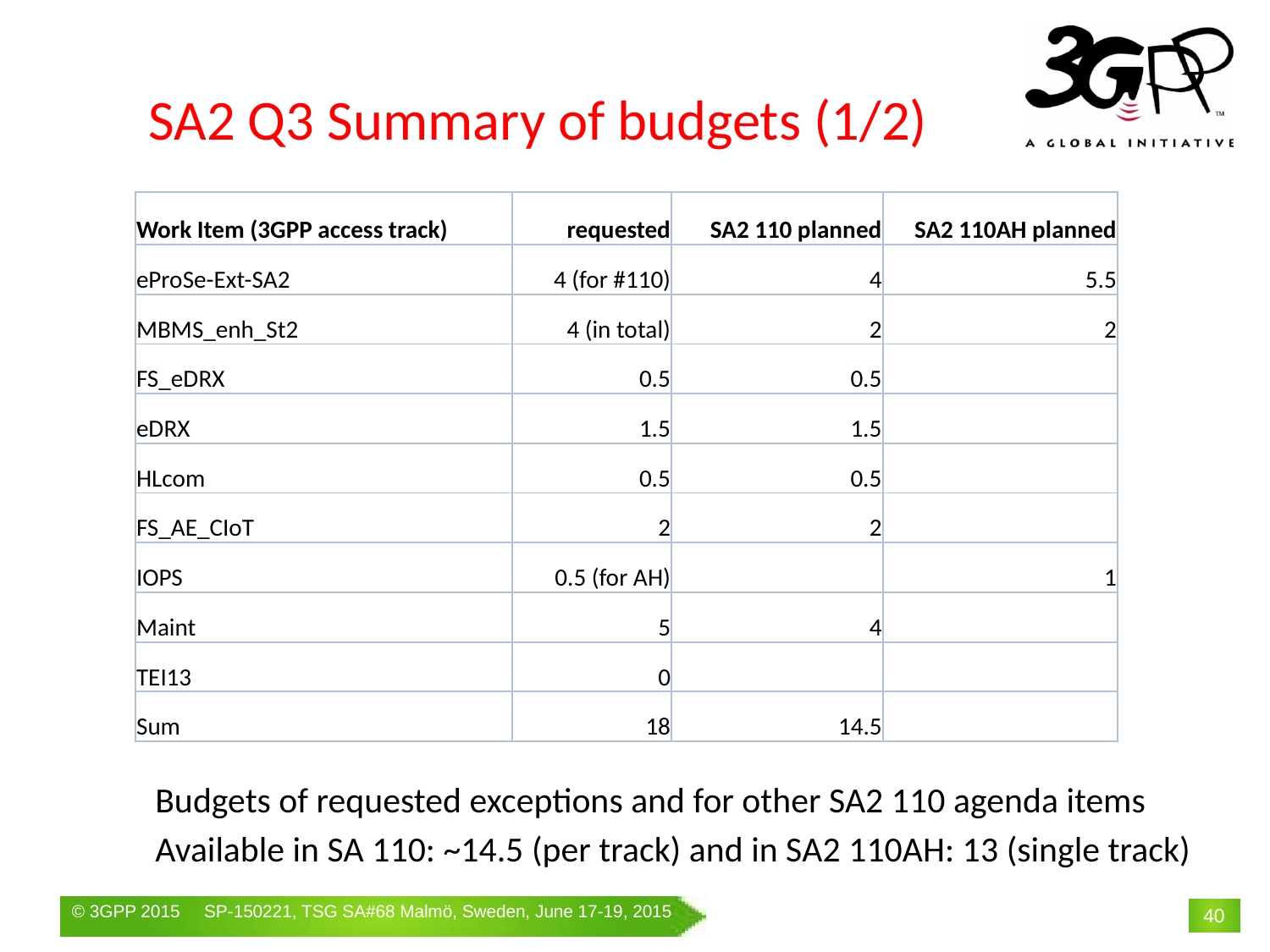

# SA2 Q3 Summary of budgets (1/2)
| Work Item (3GPP access track) | requested | SA2 110 planned | SA2 110AH planned |
| --- | --- | --- | --- |
| eProSe-Ext-SA2 | 4 (for #110) | 4 | 5.5 |
| MBMS\_enh\_St2 | 4 (in total) | 2 | 2 |
| FS\_eDRX | 0.5 | 0.5 |  |
| eDRX | 1.5 | 1.5 |  |
| HLcom | 0.5 | 0.5 |  |
| FS\_AE\_CIoT | 2 | 2 |  |
| IOPS | 0.5 (for AH) |  | 1 |
| Maint | 5 | 4 |  |
| TEI13 | 0 |  |  |
| Sum | 18 | 14.5 |  |
Budgets of requested exceptions and for other SA2 110 agenda items
Available in SA 110: ~14.5 (per track) and in SA2 110AH: 13 (single track)